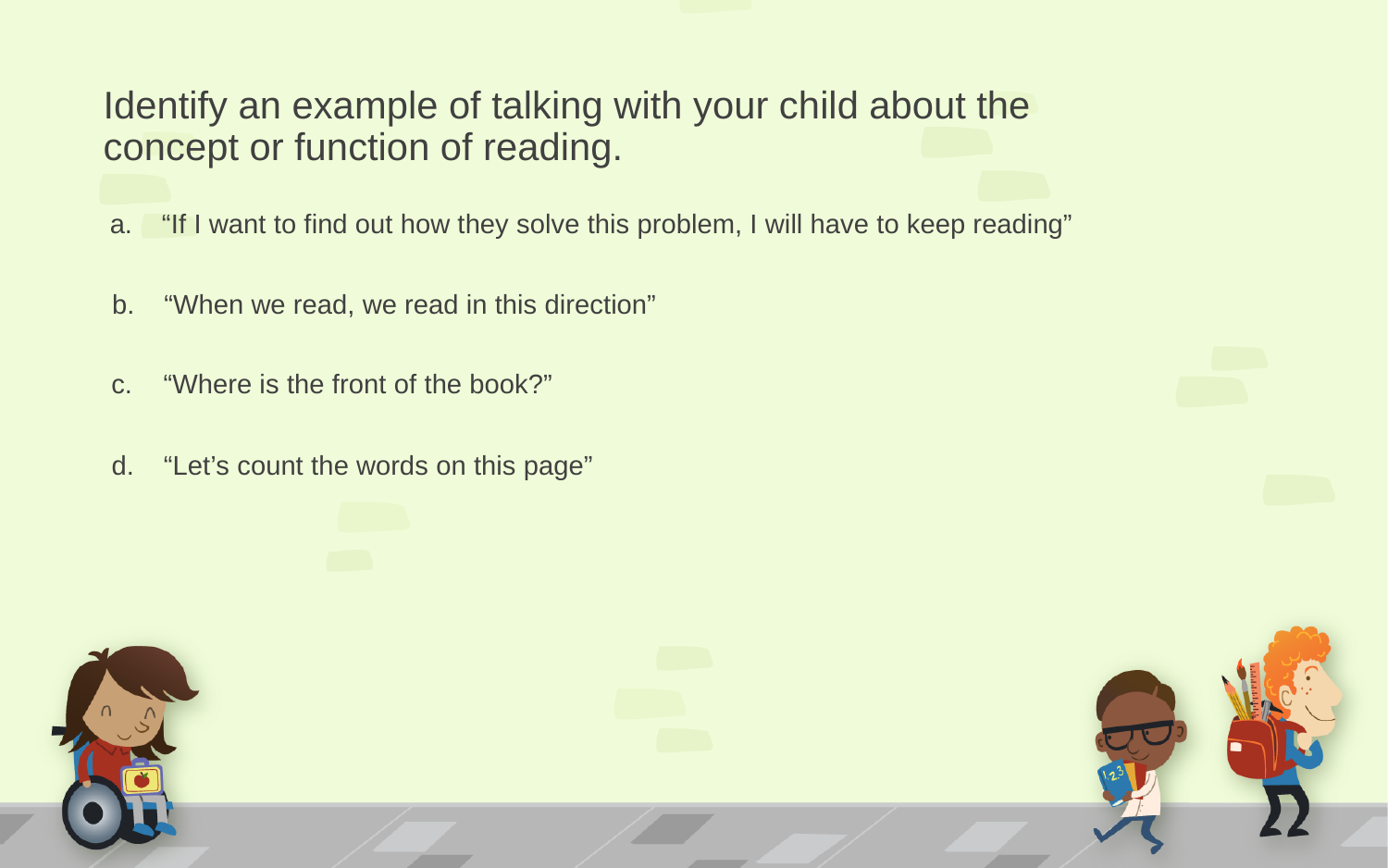

Identify an example of talking with your child about the concept or function of reading.
“If I want to find out how they solve this problem, I will have to keep reading”
“When we read, we read in this direction”

“Where is the front of the book?”
“Let’s count the words on this page”